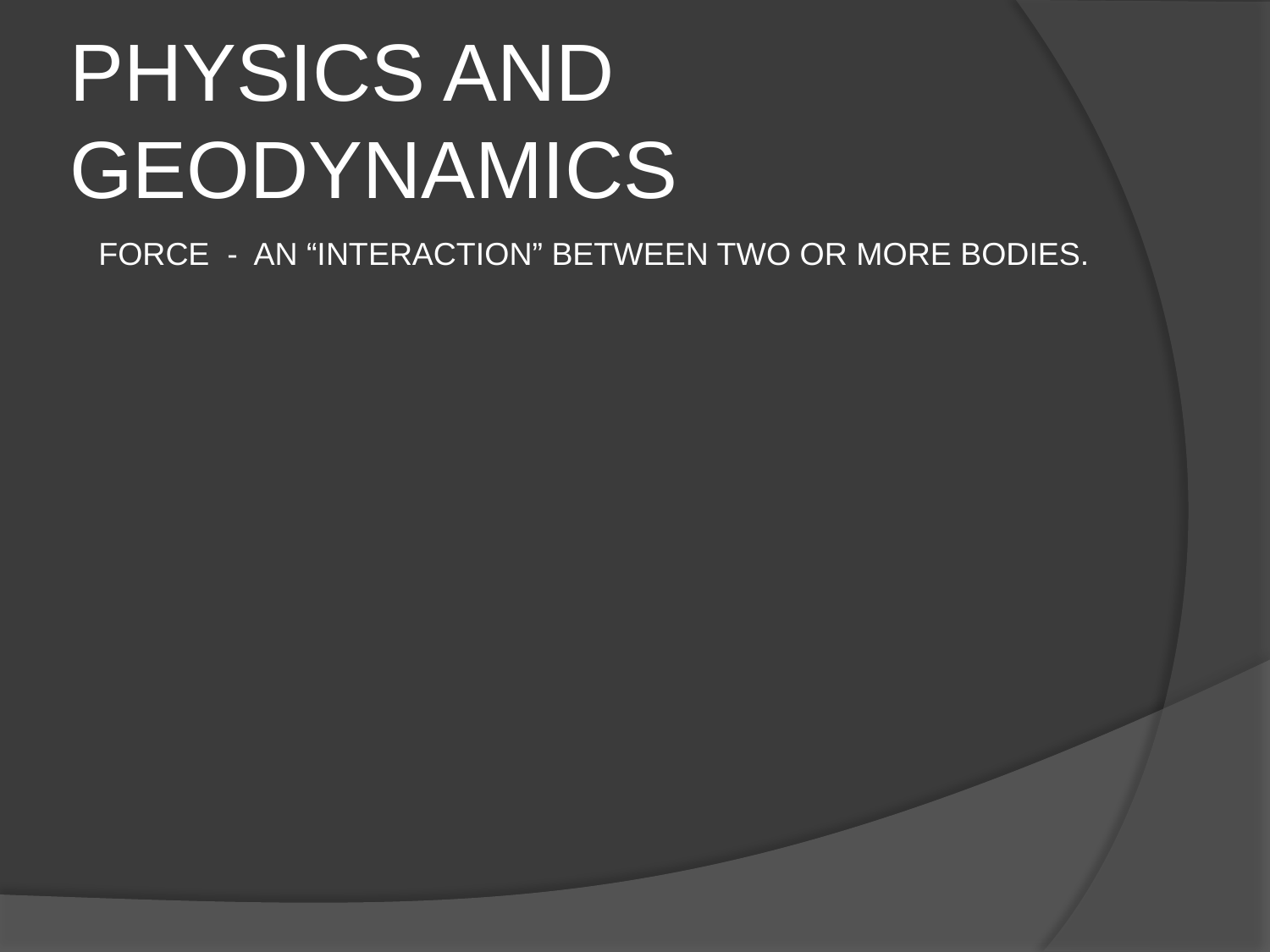

# PHYSICS AND GEODYNAMICS
FORCE  -  AN “INTERACTION” BETWEEN TWO OR MORE BODIES.